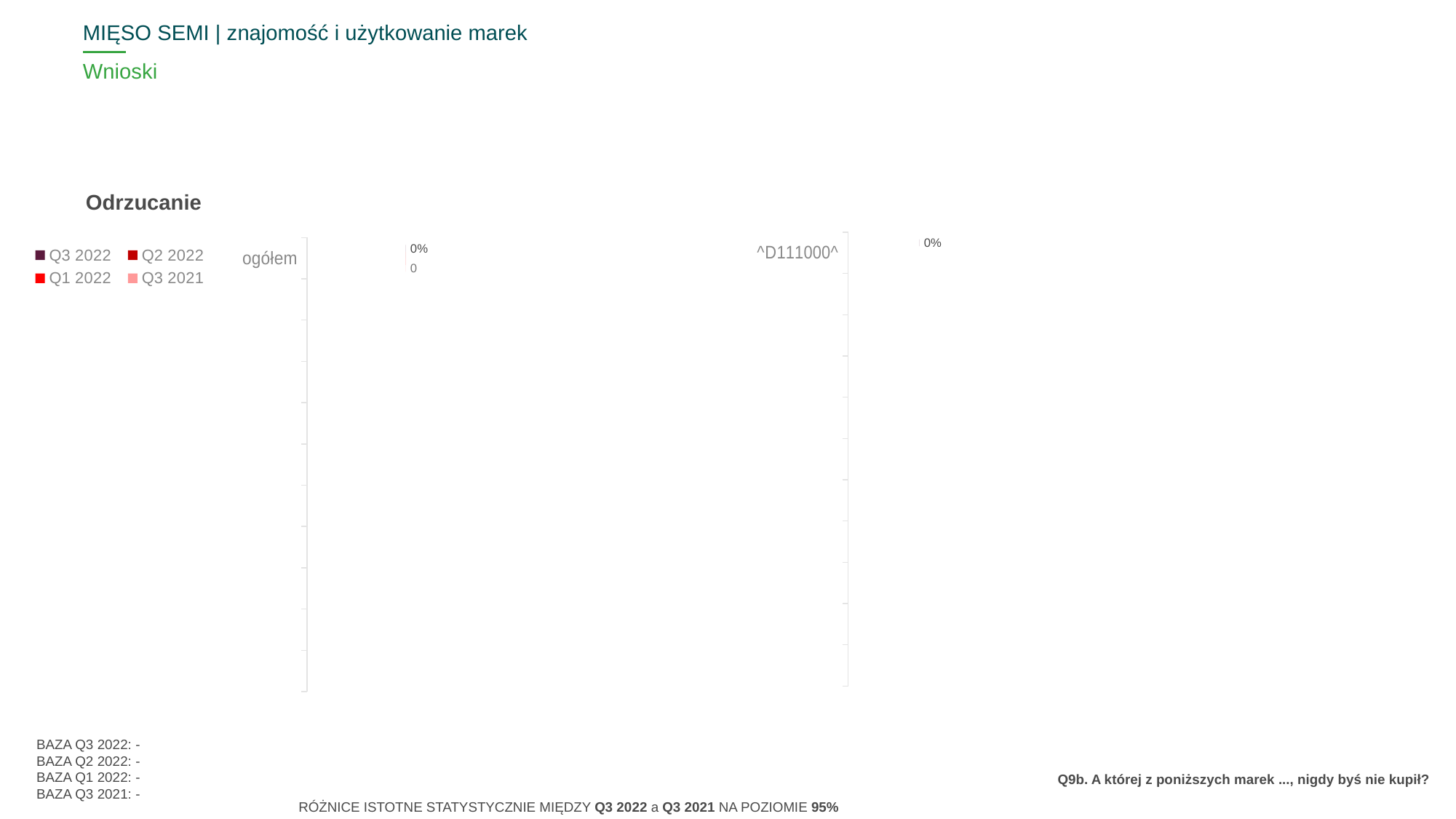

MIĘSO SEMI | znajomość i użytkowanie marek
# Wnioski
Odrzucanie

### Chart

| Category | Kolumna2 |
|---|---|
| ^D111000^ | None |

### Chart

| Category | Q3 2022 | Q2 2022 | Q1 2022 | Q3 2021 |
|---|---|---|---|---|
| ^D111000^ | 0.0 | None | None | None |

### Chart

| Category | Kolumna2 |
|---|---|
| ogółem | None |

### Chart

| Category | Q3 2022 | Q2 2022 | Q1 2022 | Q3 2021 |
|---|---|---|---|---|
| ogółem | 0.0 | 0.0 | 0.0 | 0.0 |

### Chart

| Category | Q3 2022 | Q2 2022 | Q1 2022 | Q3 2021 |
|---|---|---|---|---|
|  | None | None | None | None |
|  | None | None | None | None |
|  | None | None | None | None |
|  | None | None | None | None |
|  | None | None | None | None |
|  | None | None | None | None |
|  | None | None | None | None |
BAZA Q3 2022: -
BAZA Q2 2022: -
BAZA Q1 2022: -
BAZA Q3 2021: -
Q9b. A której z poniższych marek ..., nigdy byś nie kupił?
RÓŻNICE ISTOTNE STATYSTYCZNIE MIĘDZY Q3 2022 a Q3 2021 NA POZIOMIE 95%